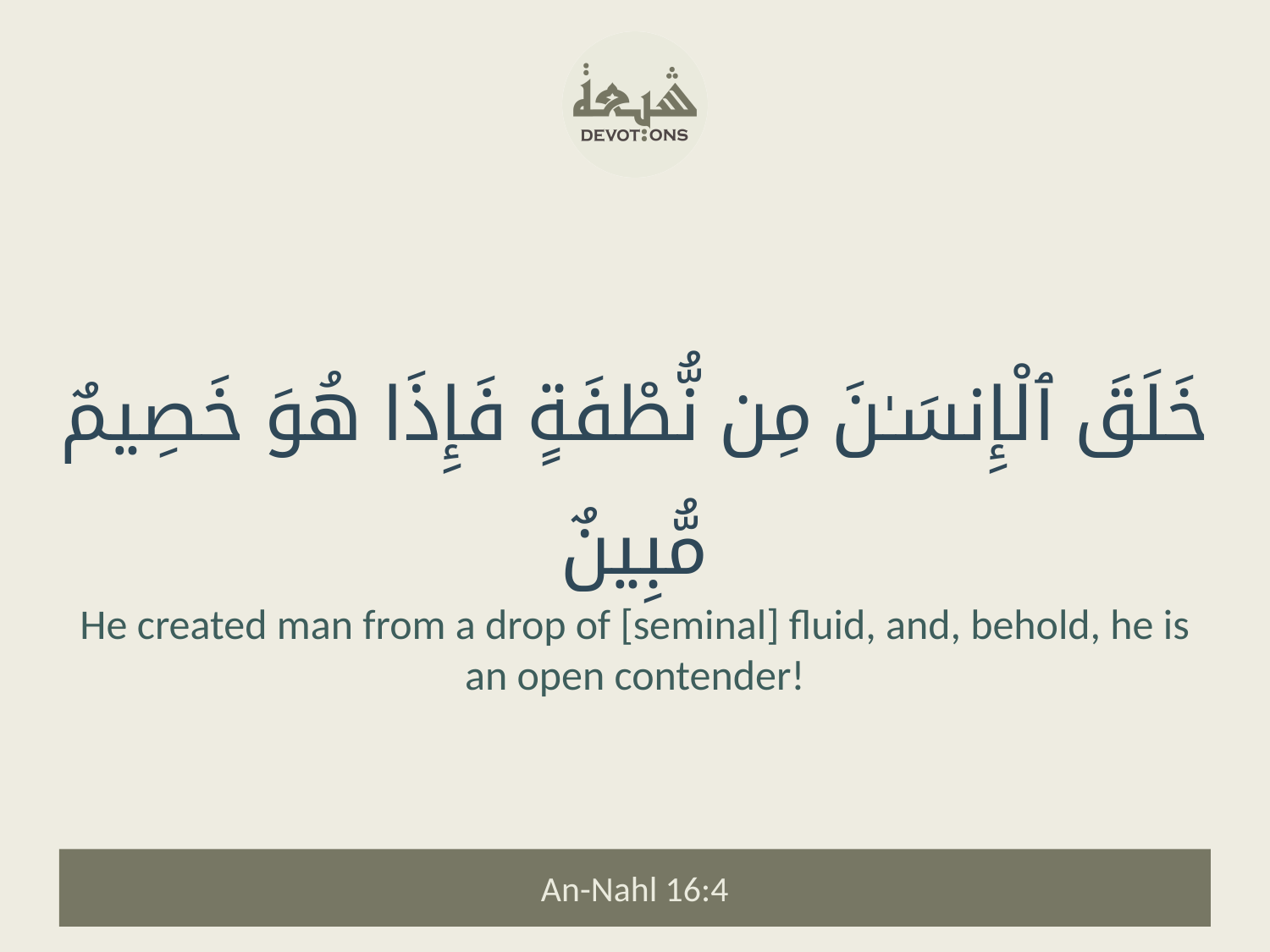

خَلَقَ ٱلْإِنسَـٰنَ مِن نُّطْفَةٍ فَإِذَا هُوَ خَصِيمٌ مُّبِينٌ
He created man from a drop of [seminal] fluid, and, behold, he is an open contender!
An-Nahl 16:4